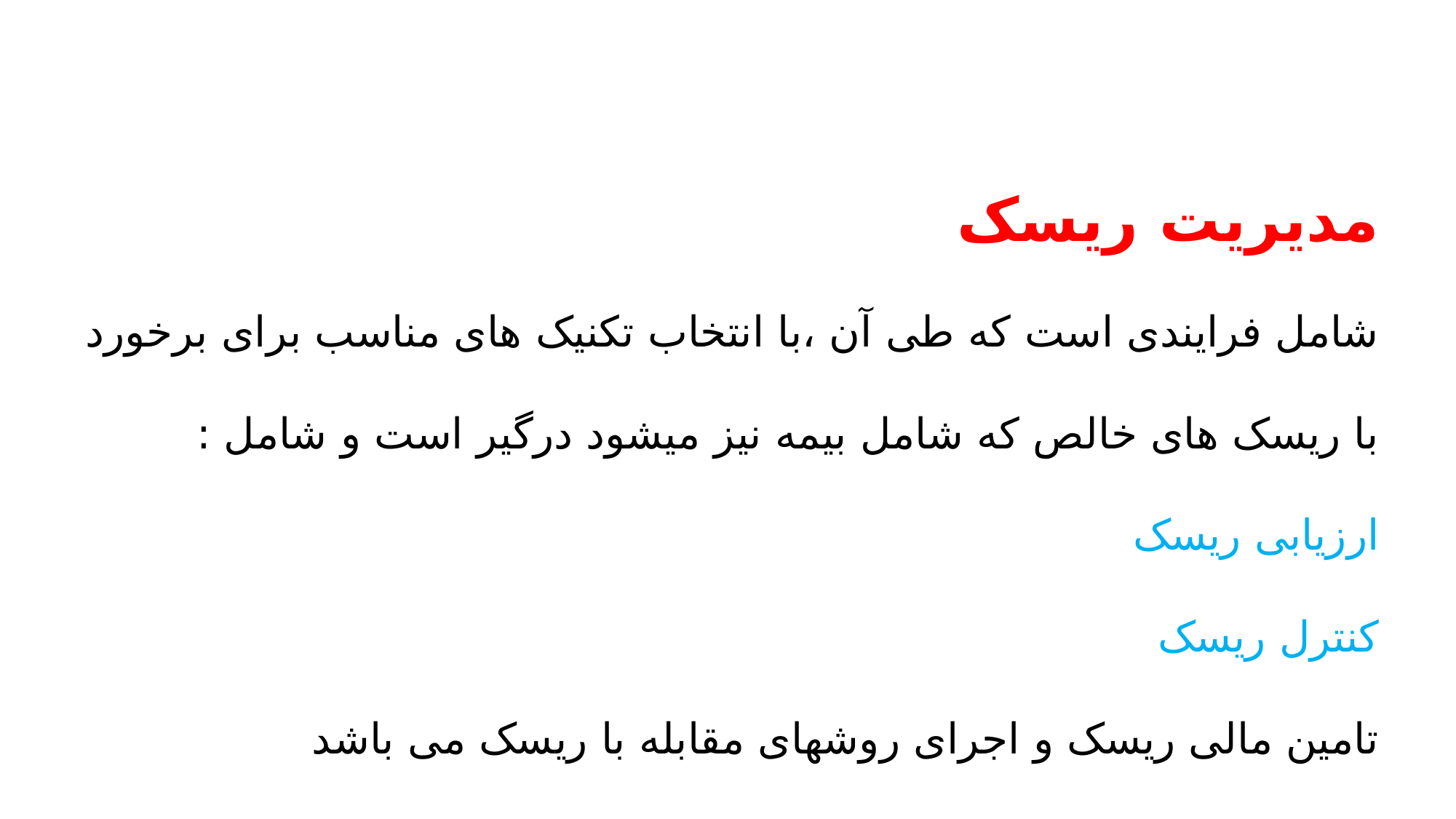

# مدیریت ریسک شامل فرایندی است که طی آن ،با انتخاب تکنیک های مناسب برای برخورد با ریسک های خالص که شامل بیمه نیز میشود درگیر است و شامل : ارزیابی ریسک کنترل ریسک تامین مالی ریسک و اجرای روشهای مقابله با ریسک می باشد